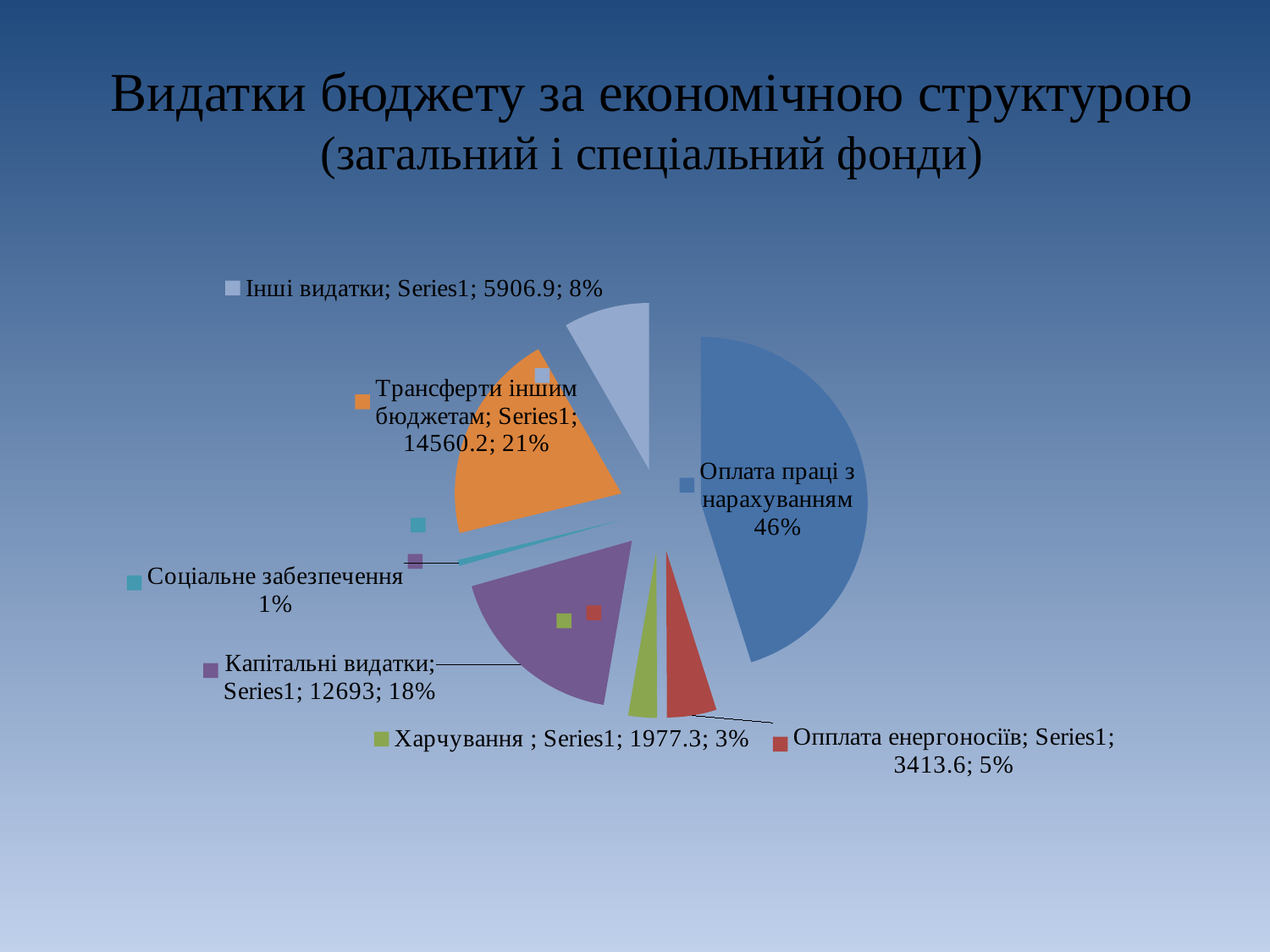

# Видатки бюджету за економічною структурою (загальний і спеціальний фонди)

### Chart

| Category |  |
|---|---|
| Оплата праці з нарахуванням | 32034.6 |
| Опплата енергоносіїв | 3413.6 |
| Харчування  | 1977.3 |
| Капітальні видатки | 12693.0 |
| Соціальне забезпечення | 408.6 |
| Трансферти іншим бюджетам | 14560.2 |
| Інші видатки | 5906.9 |